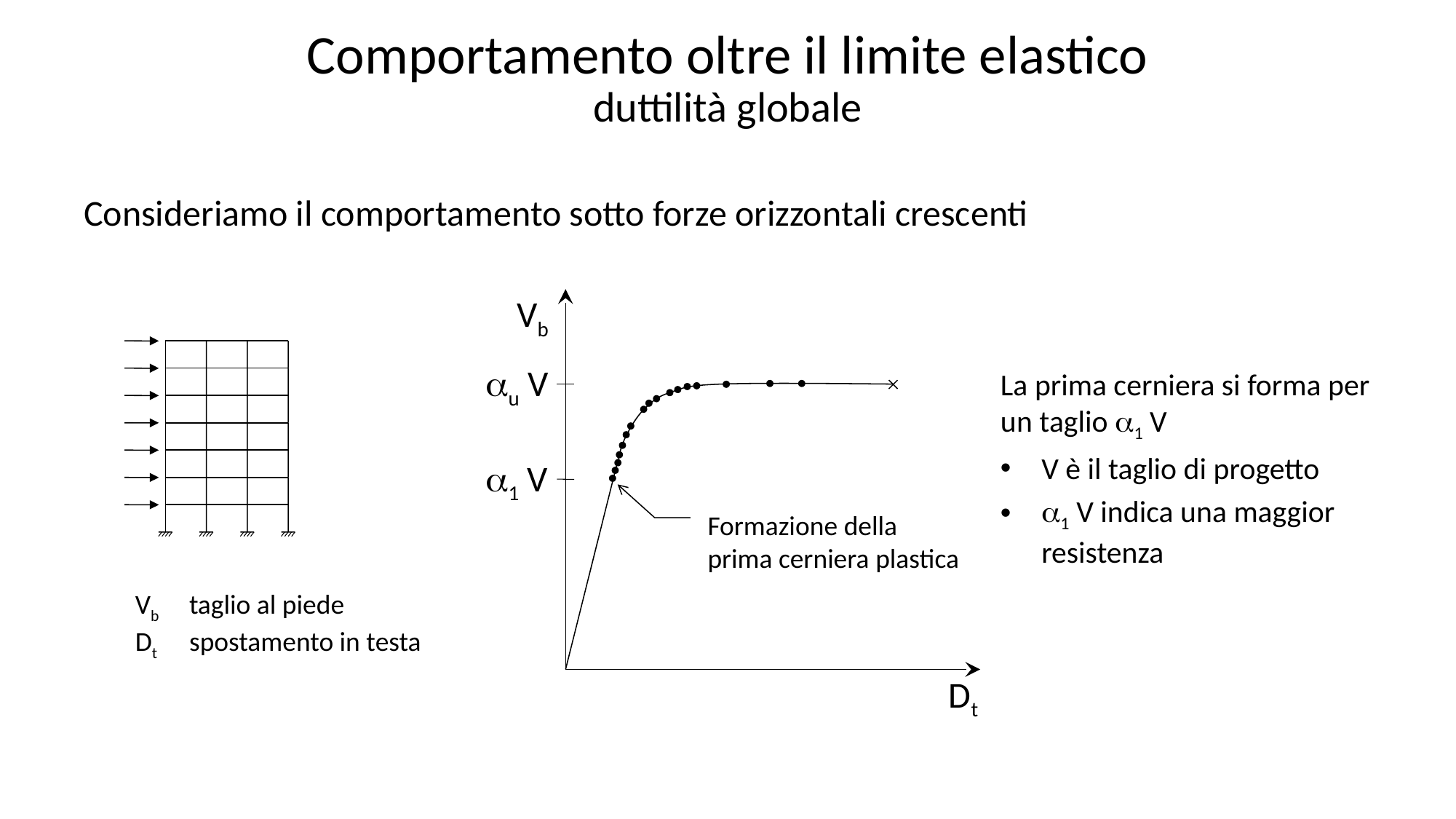

# Comportamento oltre il limite elastico duttilità globale
Consideriamo il comportamento sotto forze orizzontali crescenti

Vb
αu V
α1 V
Dt
La prima cerniera si forma per un taglio α1 V
V è il taglio di progetto
α1 V indica una maggior resistenza

Formazione della prima cerniera plastica
Vb	taglio al piede
Dt	spostamento in testa